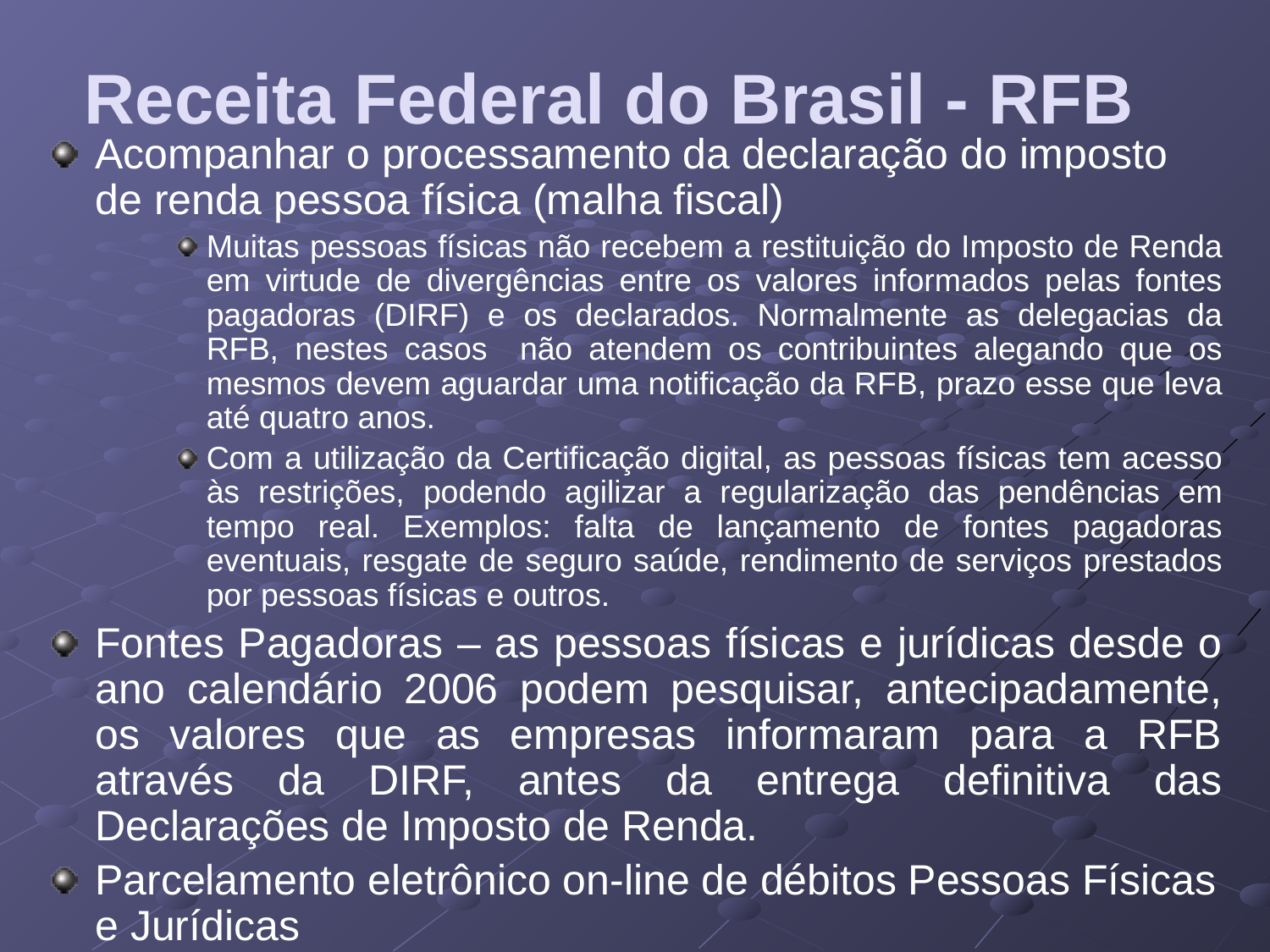

# Receita Federal do Brasil - RFB
Acompanhar o processamento da declaração do imposto de renda pessoa física (malha fiscal)
Muitas pessoas físicas não recebem a restituição do Imposto de Renda em virtude de divergências entre os valores informados pelas fontes pagadoras (DIRF) e os declarados. Normalmente as delegacias da RFB, nestes casos  não atendem os contribuintes alegando que os mesmos devem aguardar uma notificação da RFB, prazo esse que leva até quatro anos.
Com a utilização da Certificação digital, as pessoas físicas tem acesso às restrições, podendo agilizar a regularização das pendências em tempo real. Exemplos: falta de lançamento de fontes pagadoras eventuais, resgate de seguro saúde, rendimento de serviços prestados por pessoas físicas e outros.
Fontes Pagadoras – as pessoas físicas e jurídicas desde o ano calendário 2006 podem pesquisar, antecipadamente, os valores que as empresas informaram para a RFB através da DIRF, antes da entrega definitiva das Declarações de Imposto de Renda.
Parcelamento eletrônico on-line de débitos Pessoas Físicas e Jurídicas